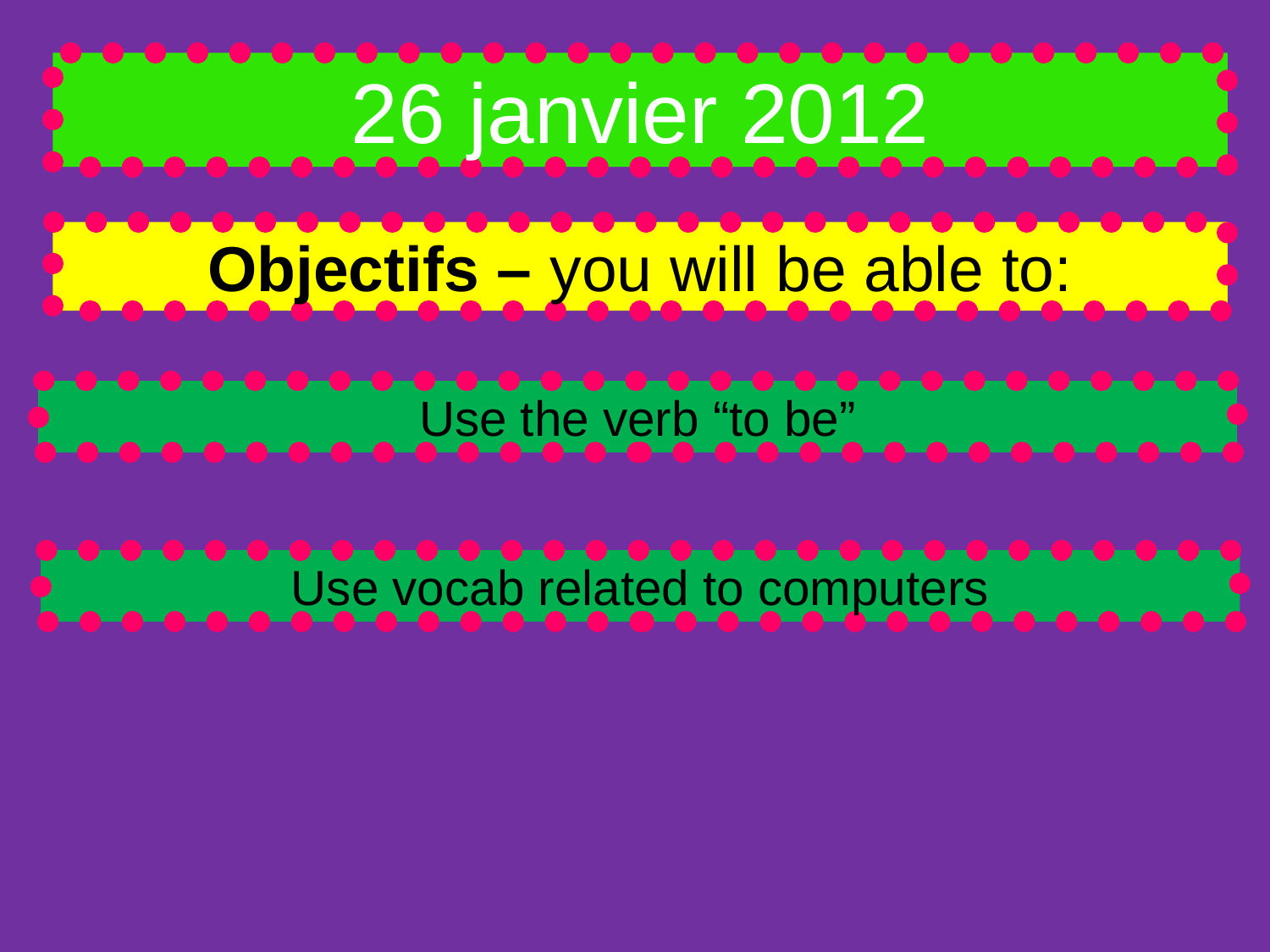

26 janvier 2012
Objectifs – you will be able to:
Use the verb “to be”
Use vocab related to computers